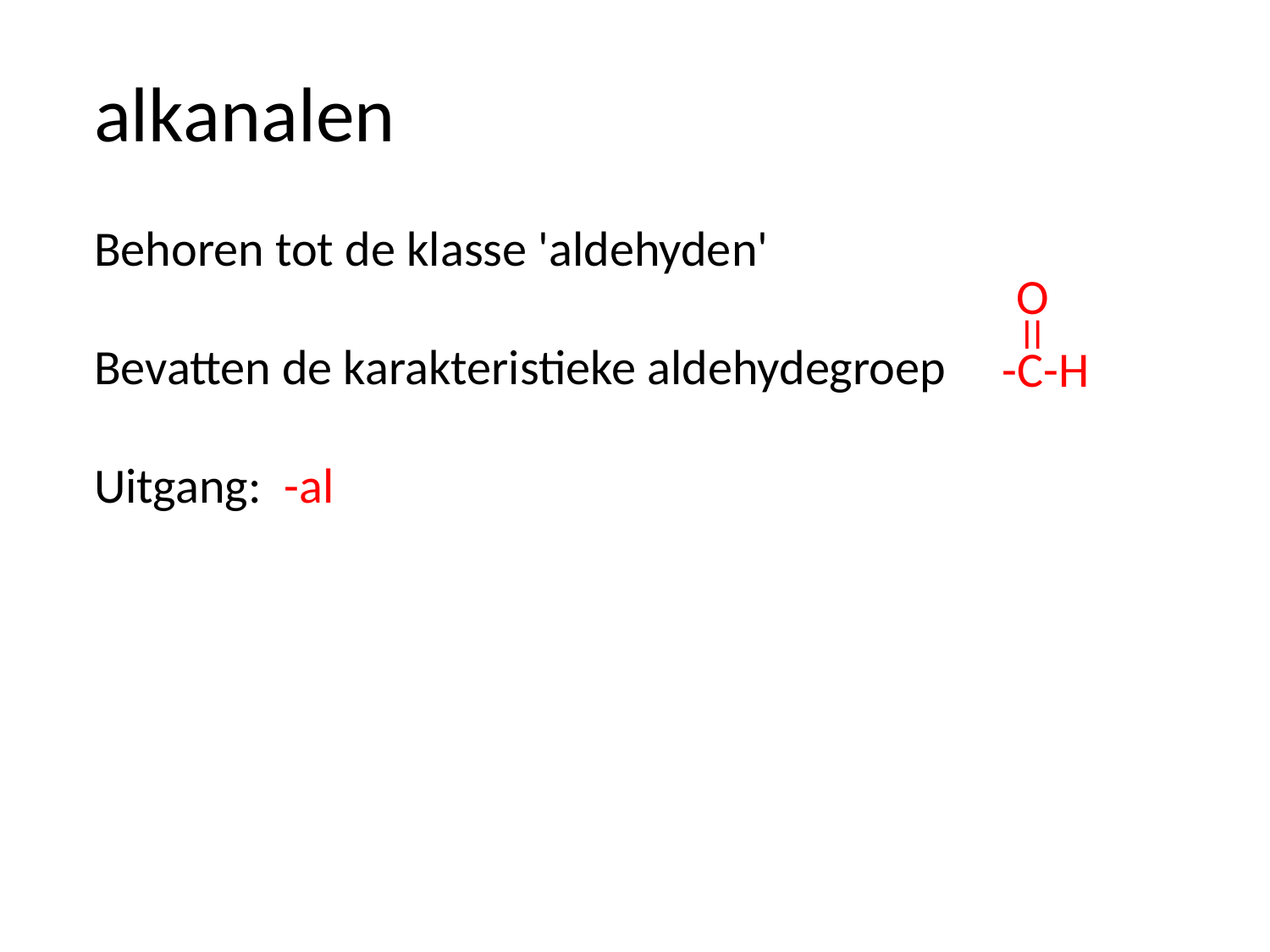

alkanalen

Behoren tot de klasse 'aldehyden'

Bevatten de karakteristieke aldehydegroep

Uitgang:  -al

O
|
|
-C-H